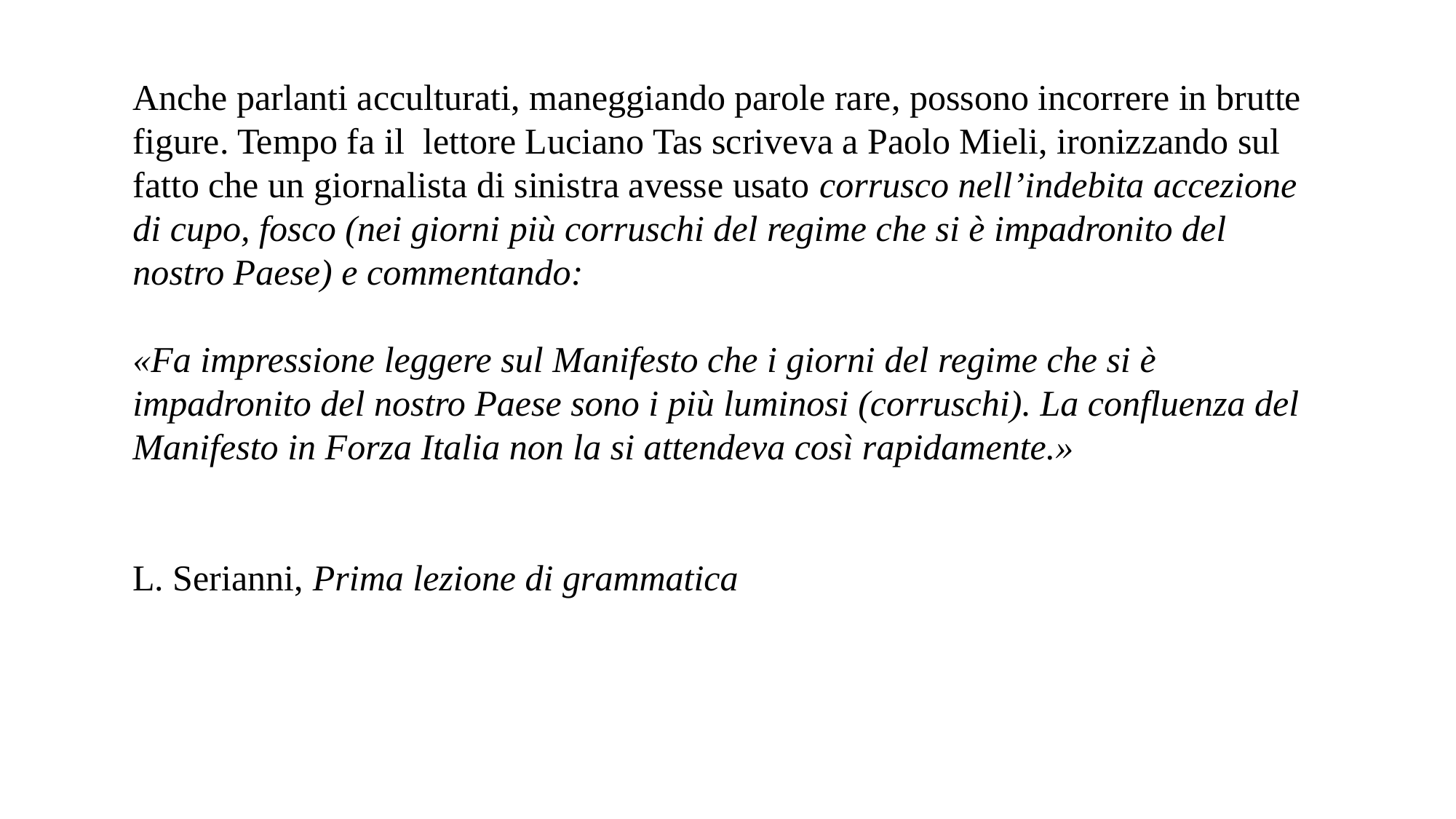

Anche parlanti acculturati, maneggiando parole rare, possono incorrere in brutte figure. Tempo fa il  lettore Luciano Tas scriveva a Paolo Mieli, ironizzando sul fatto che un giornalista di sinistra avesse usato corrusco nell’indebita accezione di cupo, fosco (nei giorni più corruschi del regime che si è impadronito del nostro Paese) e commentando:

«Fa impressione leggere sul Manifesto che i giorni del regime che si è impadronito del nostro Paese sono i più luminosi (corruschi). La confluenza del Manifesto in Forza Italia non la si attendeva così rapidamente.»

L. Serianni, Prima lezione di grammatica